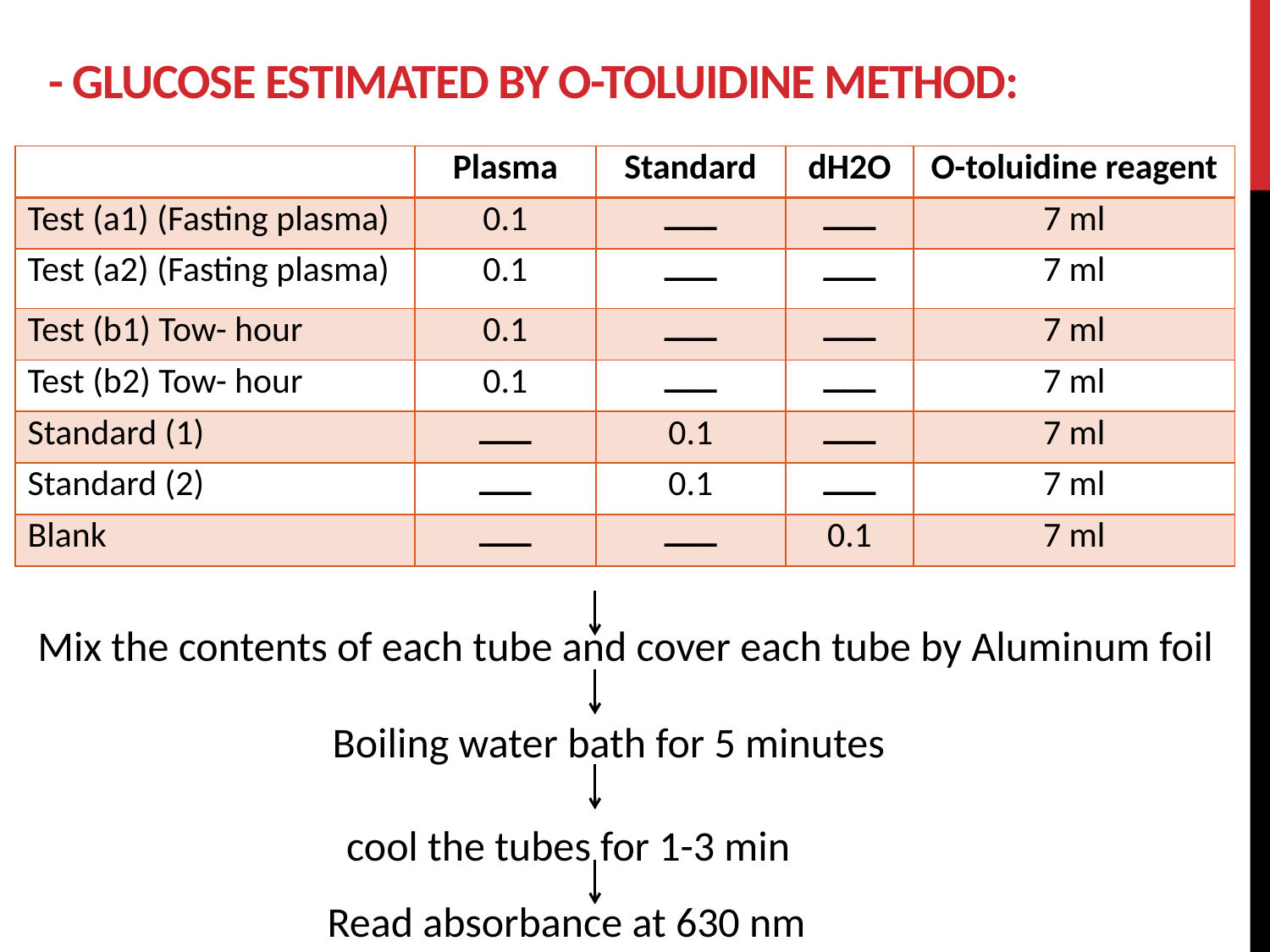

# - Glucose estimated by o-toluidine method:
|  | Plasma | Standard | dH2O | O-toluidine reagent |
| --- | --- | --- | --- | --- |
| Test (a1) (Fasting plasma) | 0.1 | ـــــ | ـــــ | 7 ml |
| Test (a2) (Fasting plasma) | 0.1 | ـــــ | ـــــ | 7 ml |
| Test (b1) Tow- hour | 0.1 | ـــــ | ـــــ | 7 ml |
| Test (b2) Tow- hour | 0.1 | ـــــ | ـــــ | 7 ml |
| Standard (1) | ـــــ | 0.1 | ـــــ | 7 ml |
| Standard (2) | ـــــ | 0.1 | ـــــ | 7 ml |
| Blank | ـــــ | ـــــ | 0.1 | 7 ml |
Mix the contents of each tube and cover each tube by Aluminum foil
Boiling water bath for 5 minutes
  cool the tubes for 1-3 min
Read absorbance at 630 nm